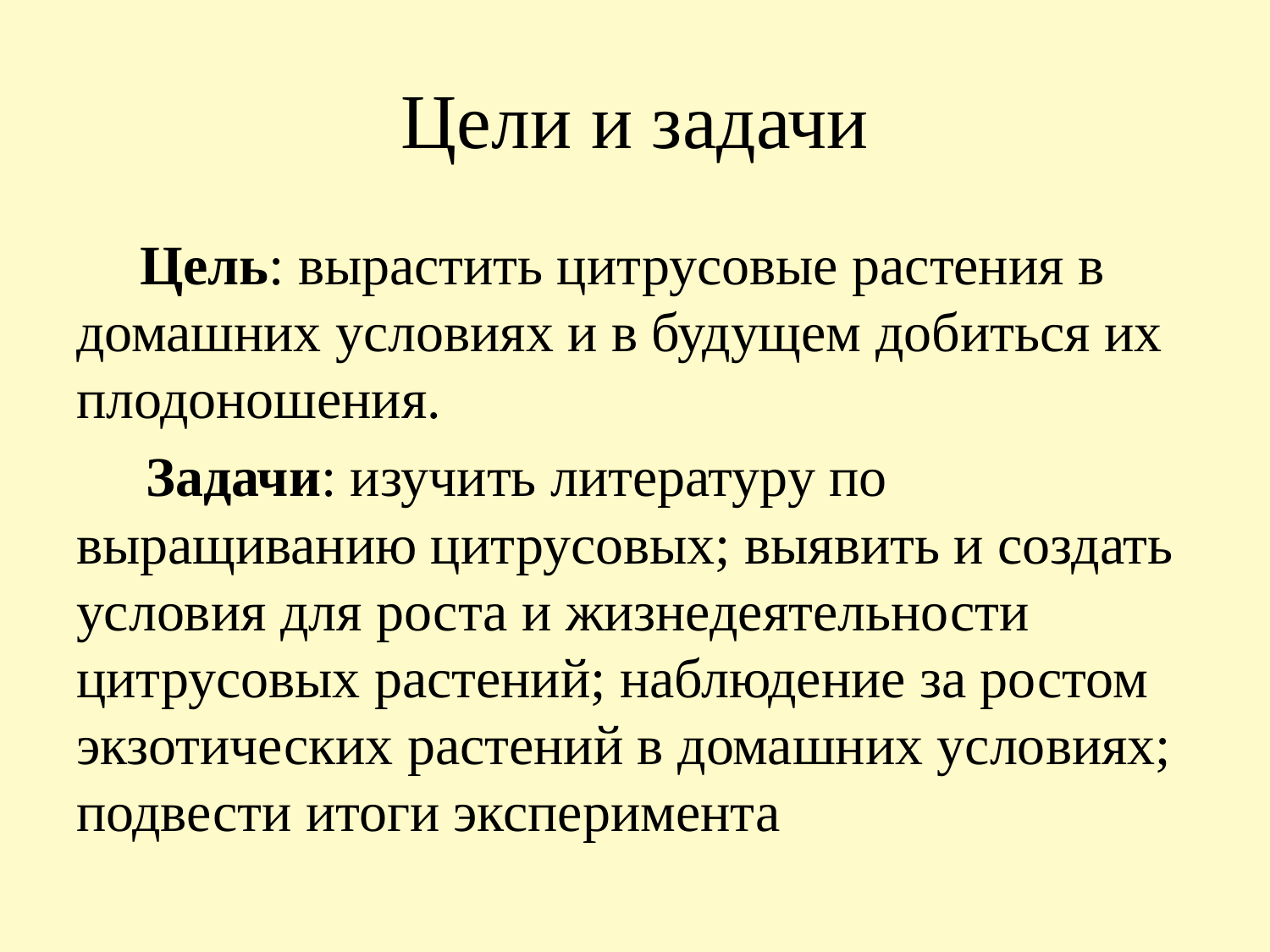

# Цели и задачи
     Цель: вырастить цитрусовые растения в домашних условиях и в будущем добиться их плодоношения.
     Задачи: изучить литературу по выращиванию цитрусовых; выявить и создать условия для роста и жизнедеятельности цитрусовых растений; наблюдение за ростом экзотических растений в домашних условиях; подвести итоги эксперимента